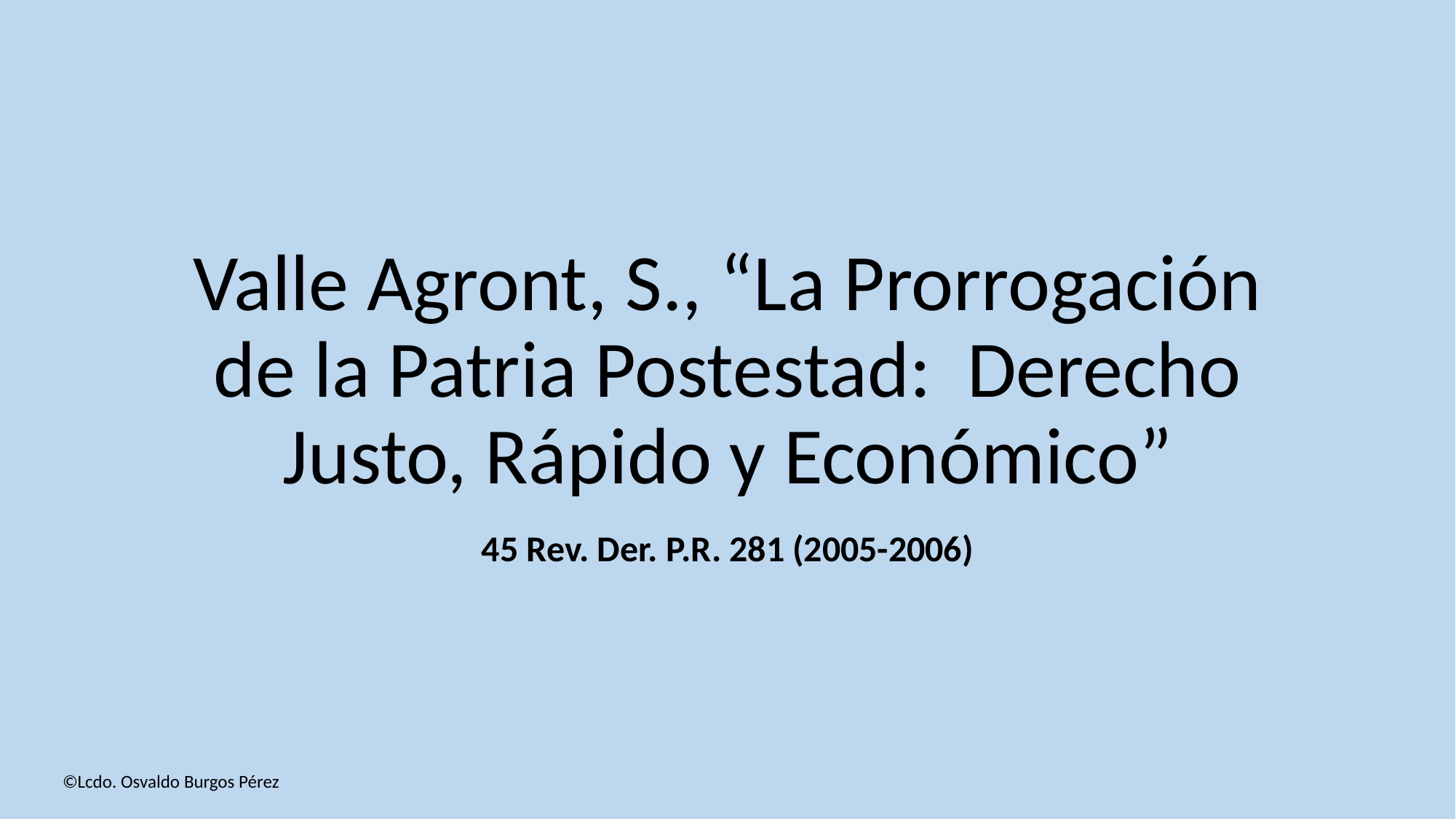

# Valle Agront, S., “La Prorrogación de la Patria Postestad:  Derecho Justo, Rápido y Económico”
45 Rev. Der. P.R. 281 (2005-2006)
©Lcdo. Osvaldo Burgos Pérez